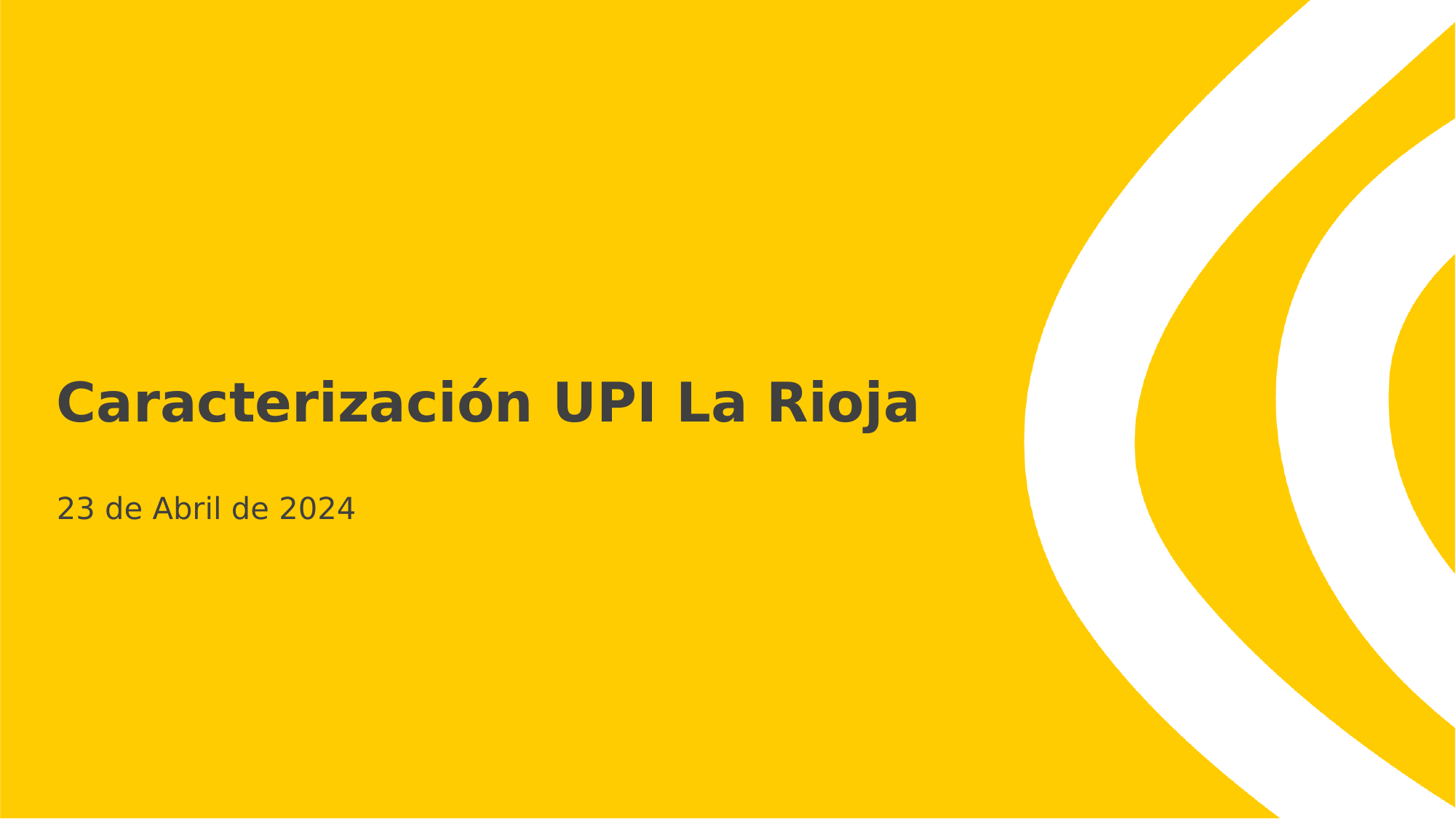

Caracterización UPI La Rioja
23 de Abril de 2024